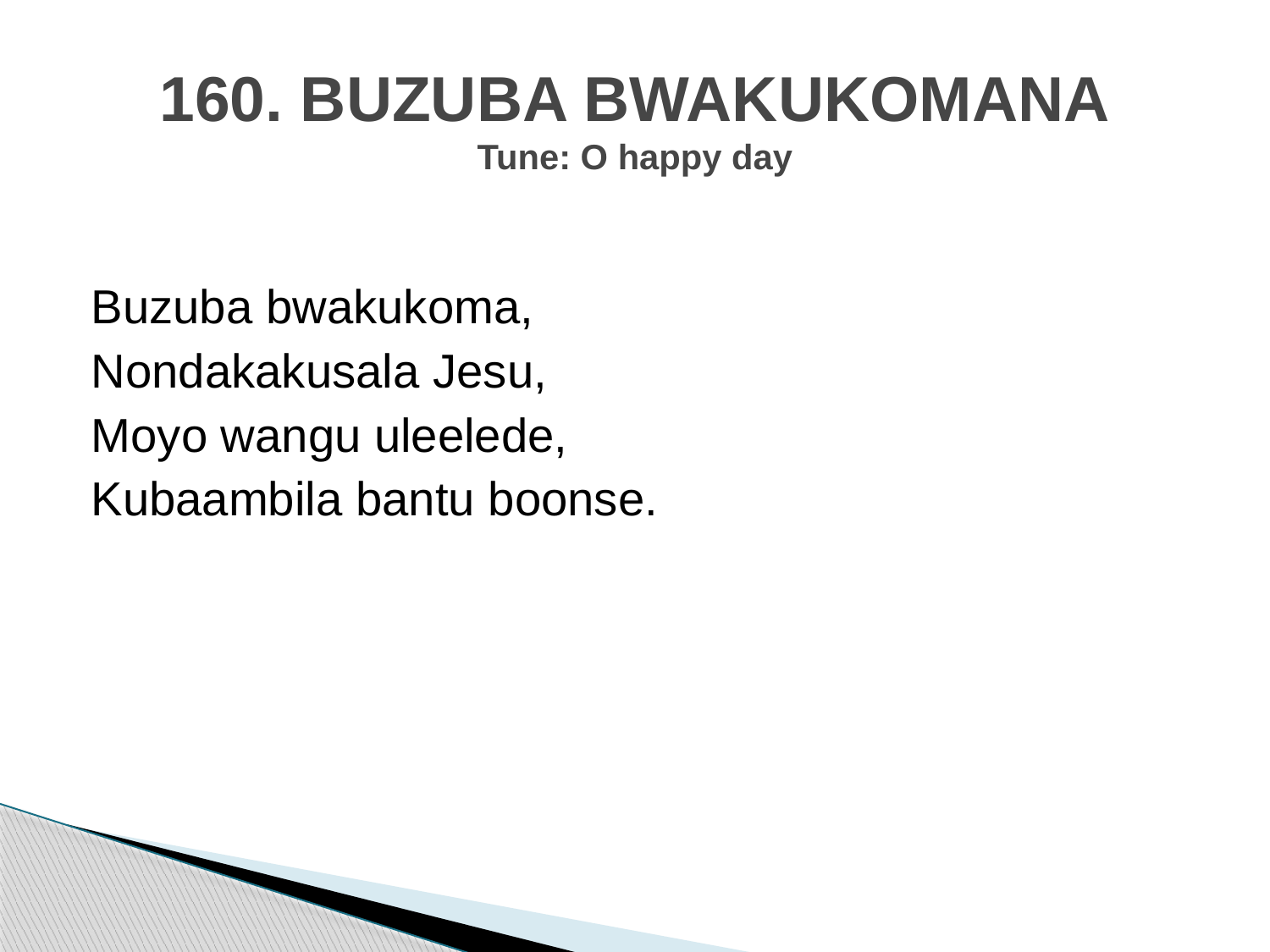

# 160. BUZUBA BWAKUKOMANA Tune: O happy day

Buzuba bwakukoma,
Nondakakusala Jesu,
Moyo wangu uleelede,
Kubaambila bantu boonse.